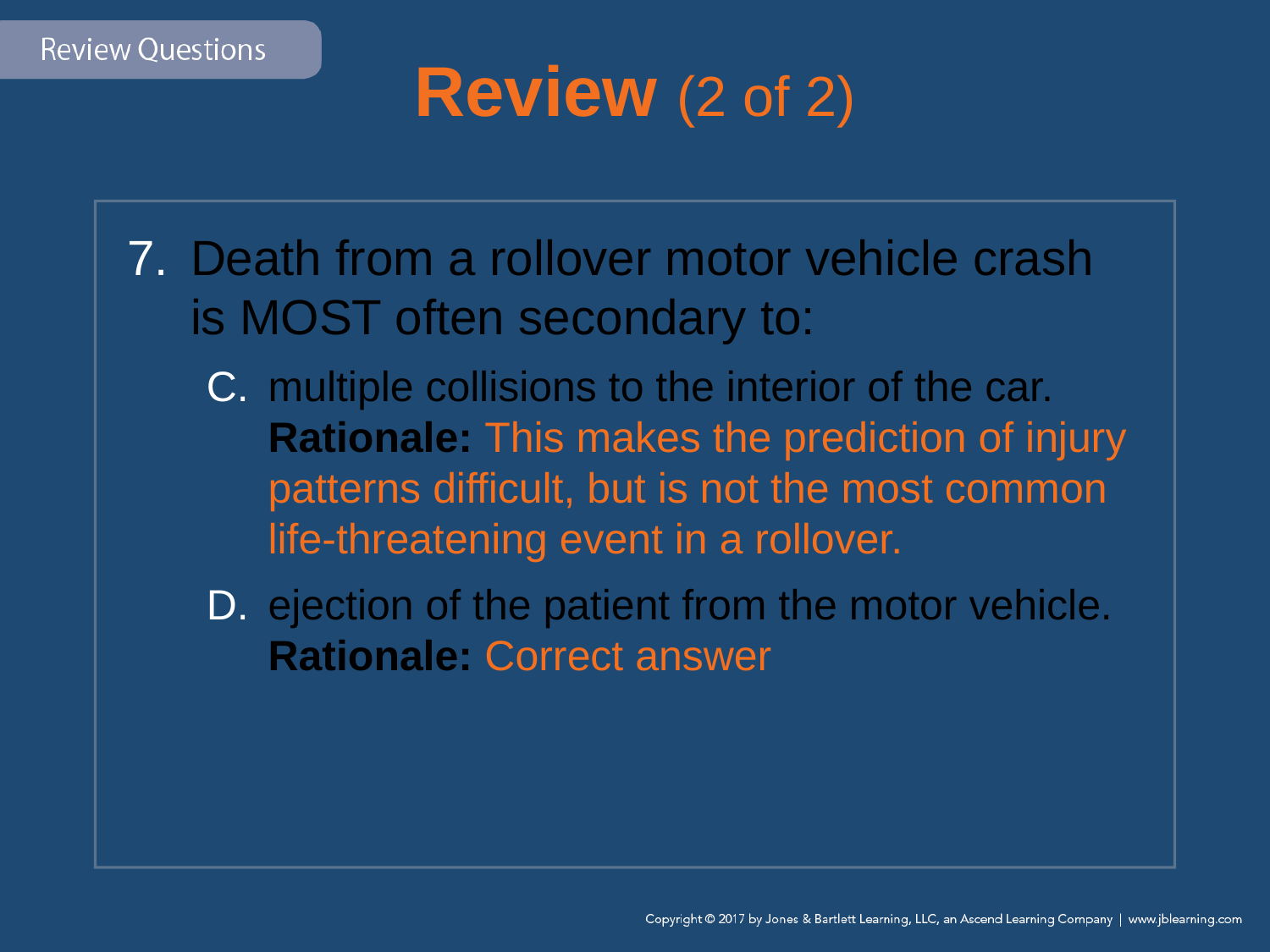

# Review (2 of 2)
Death from a rollover motor vehicle crash is MOST often secondary to:
multiple collisions to the interior of the car.
Rationale: This makes the prediction of injury patterns difficult, but is not the most common life-threatening event in a rollover.
ejection of the patient from the motor vehicle.
Rationale: Correct answer